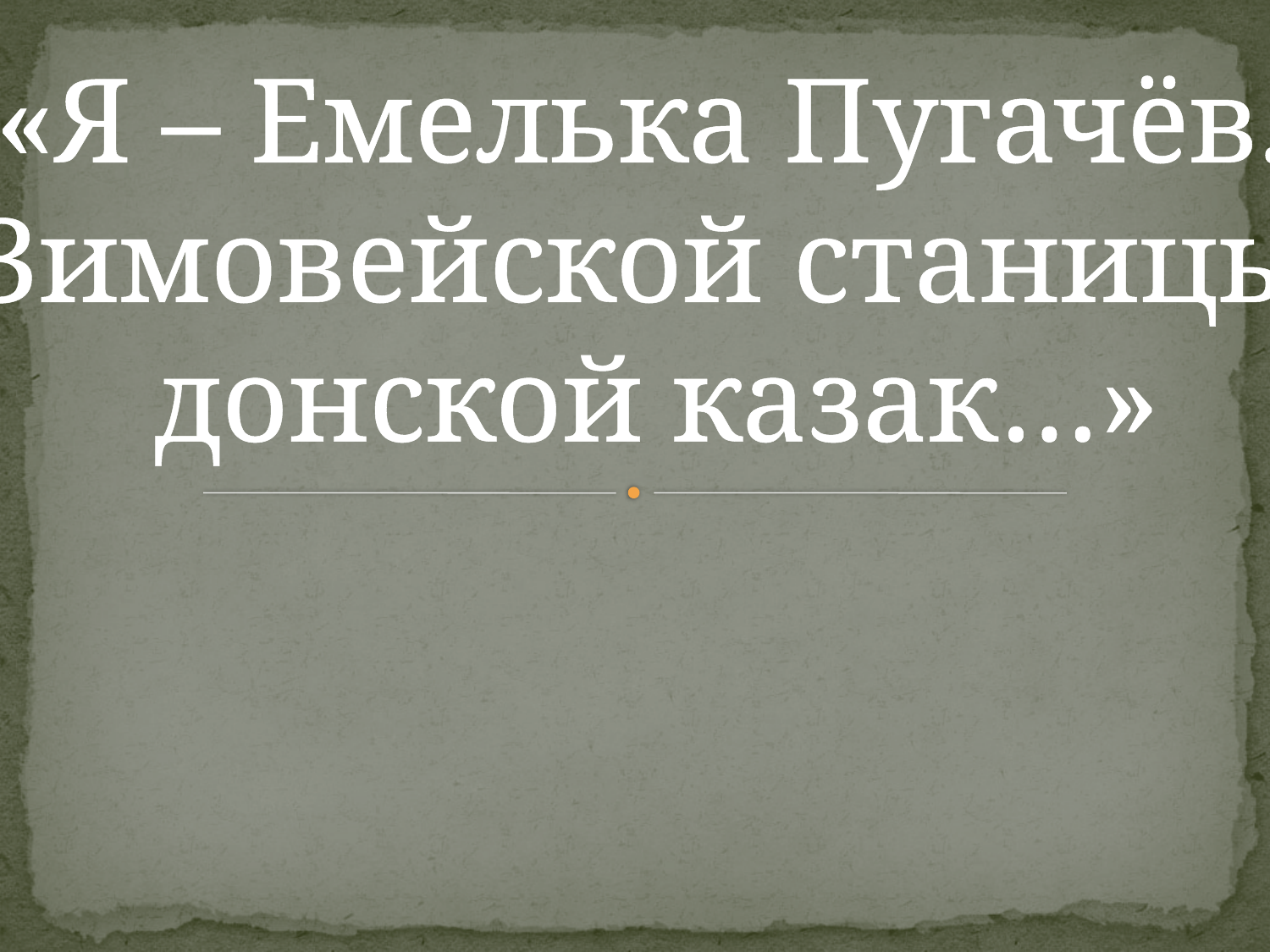

«Я – Емелька Пугачёв.
Зимовейской станицы
донской казак…»